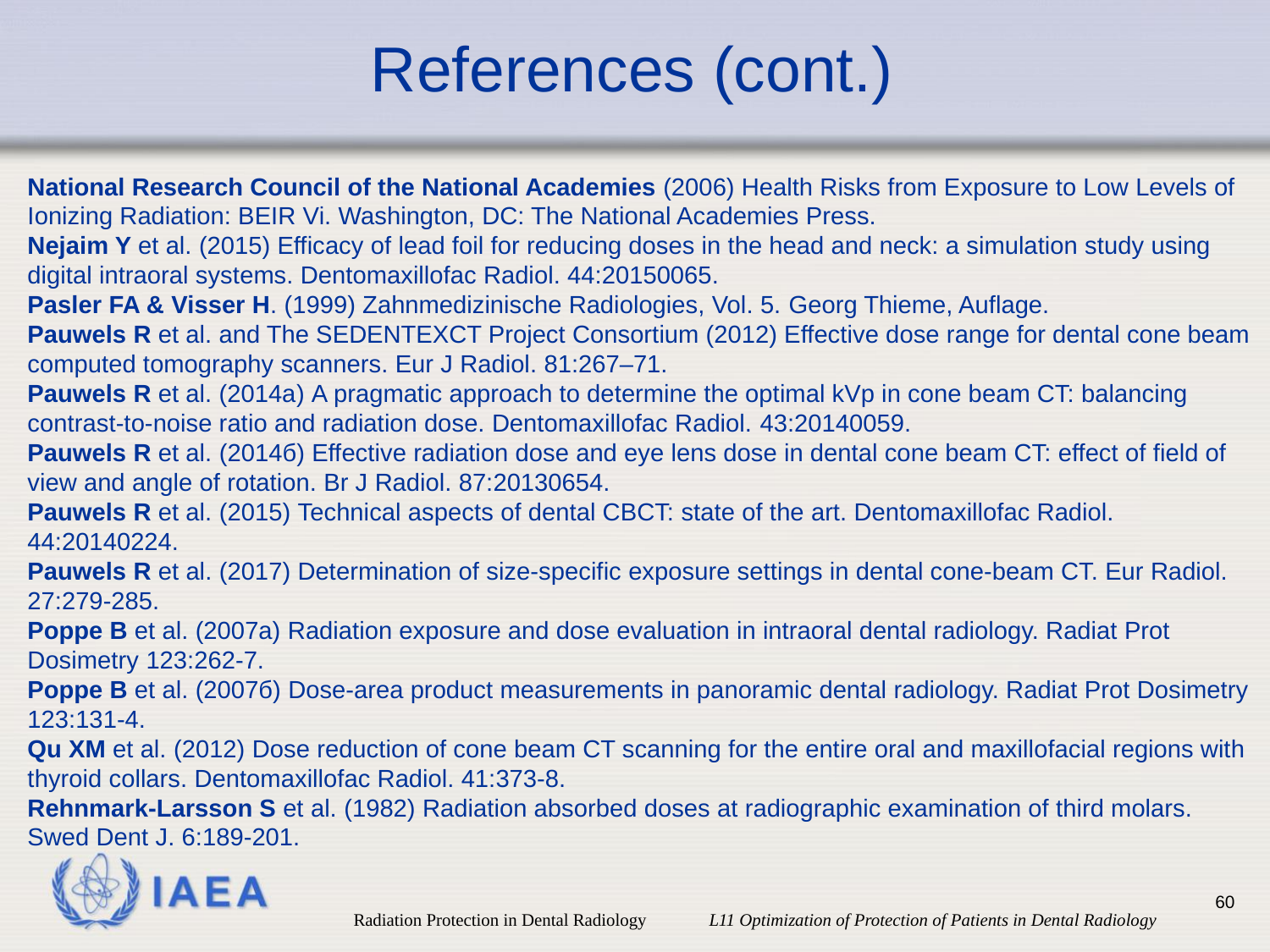

# References (cont.)
National Research Council of the National Academies (2006) Health Risks from Exposure to Low Levels of Ionizing Radiation: BEIR Vi. Washington, DC: The National Academies Press.
Nejaim Y et al. (2015) Efficacy of lead foil for reducing doses in the head and neck: a simulation study using digital intraoral systems. Dentomaxillofac Radiol. 44:20150065.
Pasler FA & Visser H. (1999) Zahnmedizinische Radiologies, Vol. 5. Georg Thieme, Auflage.
Pauwels R et al. and The SEDENTEXCT Project Consortium (2012) Effective dose range for dental cone beam computed tomography scanners. Eur J Radiol. 81:267–71.
Pauwels R et al. (2014a) A pragmatic approach to determine the optimal kVp in cone beam CT: balancing contrast-to-noise ratio and radiation dose. Dentomaxillofac Radiol. 43:20140059.
Pauwels R et al. (2014б) Effective radiation dose and eye lens dose in dental cone beam CT: effect of field of view and angle of rotation. Br J Radiol. 87:20130654.
Pauwels R et al. (2015) Technical aspects of dental CBCT: state of the art. Dentomaxillofac Radiol. 44:20140224.
Pauwels R et al. (2017) Determination of size-specific exposure settings in dental cone-beam CT. Eur Radiol. 27:279-285.
Poppe B et al. (2007а) Radiation exposure and dose evaluation in intraoral dental radiology. Radiat Prot Dosimetry 123:262-7.
Poppe B et al. (2007б) Dose-area product measurements in panoramic dental radiology. Radiat Prot Dosimetry 123:131-4.
Qu XM et al. (2012) Dose reduction of cone beam CT scanning for the entire oral and maxillofacial regions with thyroid collars. Dentomaxillofac Radiol. 41:373-8.
Rehnmark-Larsson S et al. (1982) Radiation absorbed doses at radiographic examination of third molars. Swed Dent J. 6:189-201.
60
Radiation Protection in Dental Radiology              L11 Optimization of Protection of Patients in Dental Radiology